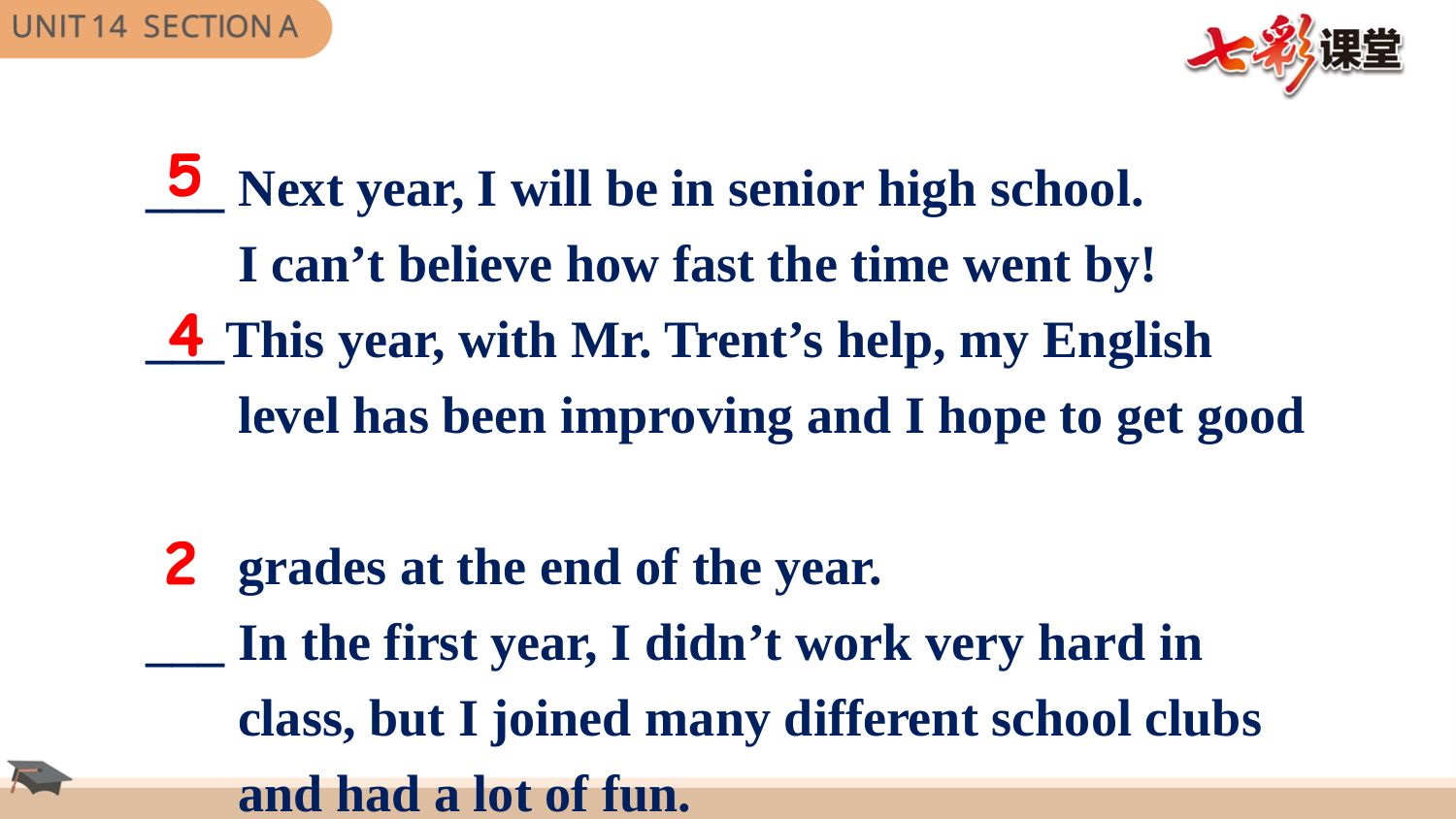

5
___ Next year, I will be in senior high school.
       I can’t believe how fast the time went by!
___This year, with Mr. Trent’s help, my English
       level has been improving and I hope to get good
       grades at the end of the year.
___ In the first year, I didn’t work very hard in
       class, but I joined many different school clubs
       and had a lot of fun.
4
2